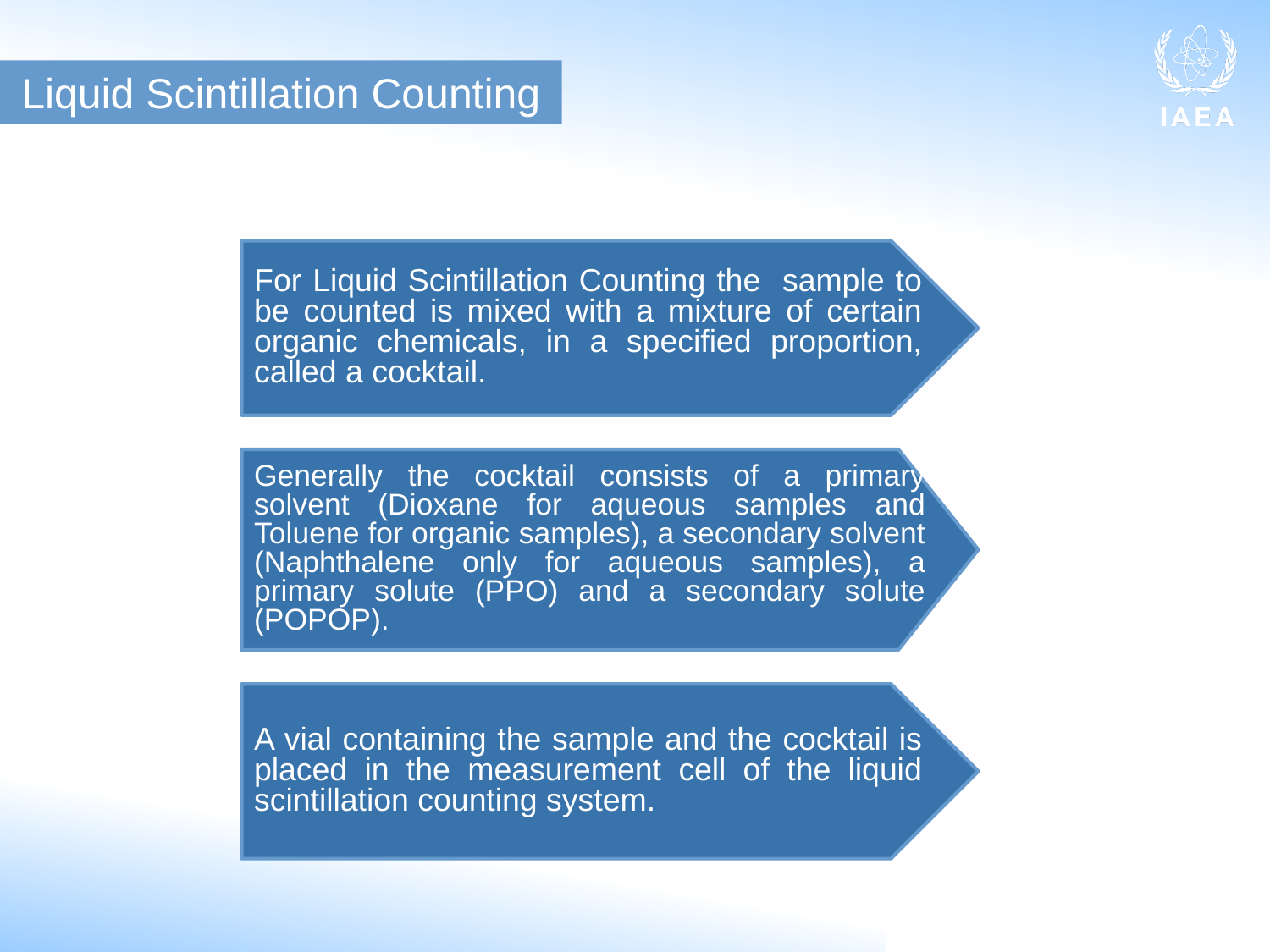

Liquid Scintillation Counting
For Liquid Scintillation Counting the  sample to be counted is mixed with a mixture of certain organic chemicals, in a specified proportion, called a cocktail.
Generally the cocktail consists of a primary solvent (Dioxane for aqueous samples and Toluene for organic samples), a secondary solvent (Naphthalene only for aqueous samples), a primary solute (PPO) and a secondary solute (POPOP).
A vial containing the sample and the cocktail is placed in the measurement cell of the liquid scintillation counting system.